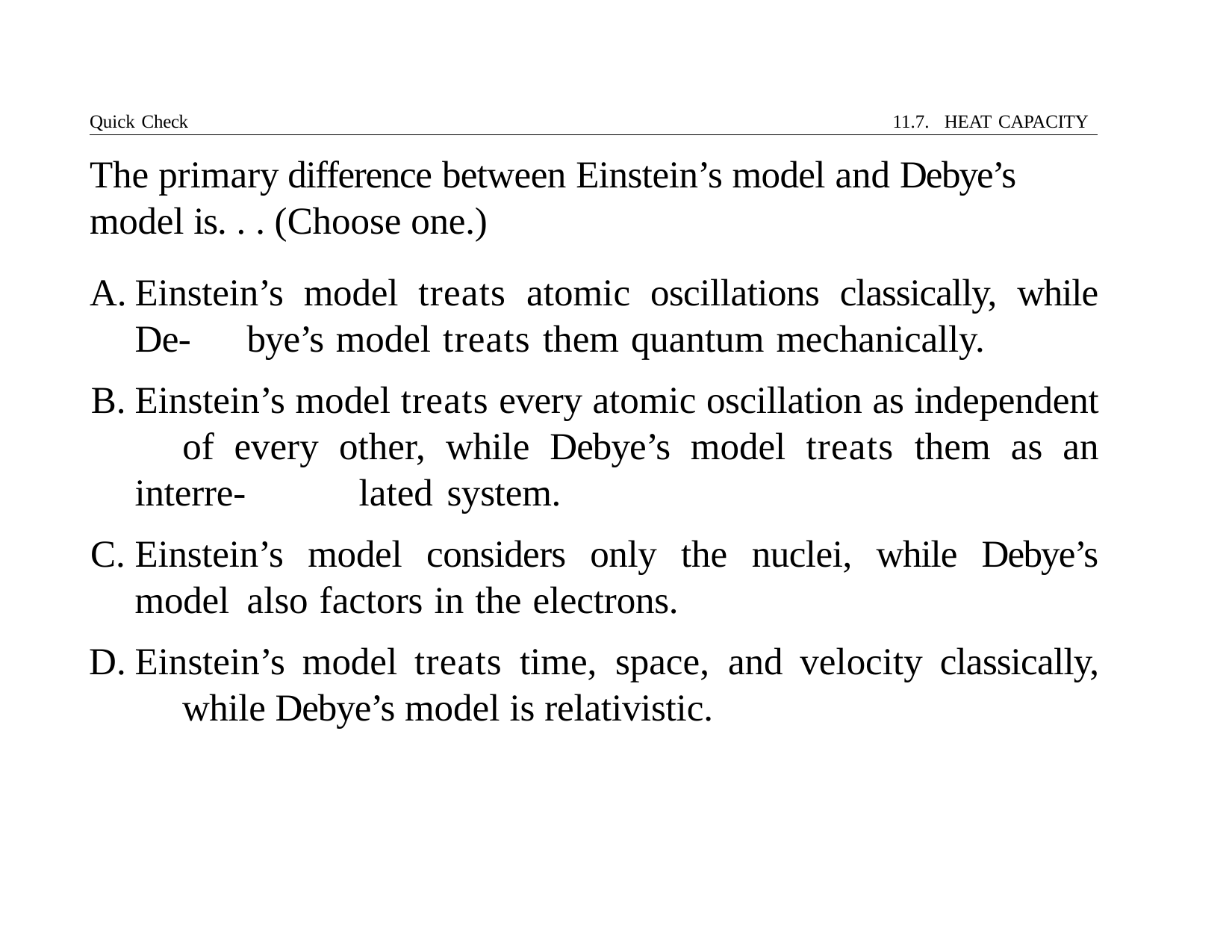

Quick Check	11.7.  HEAT CAPACITY

# The primary difference between Einstein’s model and Debye’s model is. . . (Choose one.)
Einstein’s model treats atomic oscillations classically, while De- 	bye’s model treats them quantum mechanically.
Einstein’s model treats every atomic oscillation as independent 	of every other, while Debye’s model treats them as an interre- 	lated system.
Einstein’s model considers only the nuclei, while Debye’s model 	also factors in the electrons.
Einstein’s model treats time, space, and velocity classically, 	while Debye’s model is relativistic.